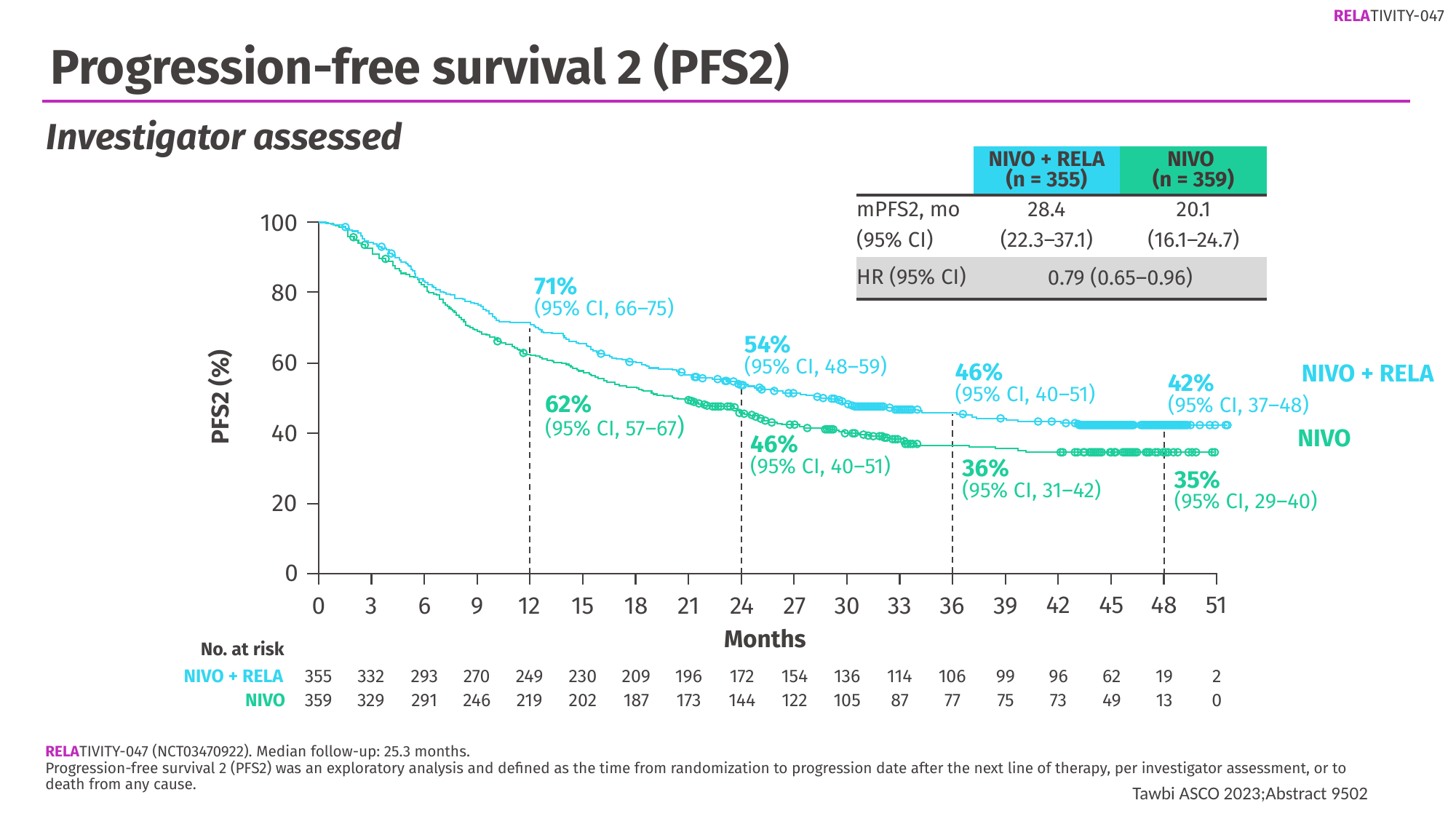

# Progression-free survival 2 (PFS2)
Investigator assessed
|  | NIVO + RELA (n = 355) | NIVO (n = 359) |
| --- | --- | --- |
| mPFS2, mo | 28.4 | 20.1 |
| (95% CI) | (22.3–37.1) | (16.1–24.7) |
| HR (95% CI) | 0.79 (0.65–0.96) |  |
100
80
60
40
20
0

71%
(95% CI, 66–75)

54%
(95% CI, 48–59)
NIVO + RELA
46%
(95% CI, 40–51)
42%
(95% CI, 37–48)
PFS2 (%)

62%
(95% CI, 57–67)

NIVO

46%
(95% CI, 40–51)
36%
(95% CI, 31–42)
35%
(95% CI, 29–40)
42
45
48
51
0
3
6
9
12
15
18
21
24
27
30
33
36
39
Months
No. at risk
NIVO + RELA
355
332
293
270
249
230
209
196
172
154
136
114
106
99
96
62
19
2
NIVO
359
329
291
246
219
202
187
173
144
122
105
87
77
75
73
49
13
0
RELATIVITY-047 (NCT03470922). Median follow-up: 25.3 months.
Progression-free survival 2 (PFS2) was an exploratory analysis and defined as the time from randomization to progression date after the next line of therapy, per investigator assessment, or to death from any cause.
Tawbi ASCO 2023;Abstract 9502